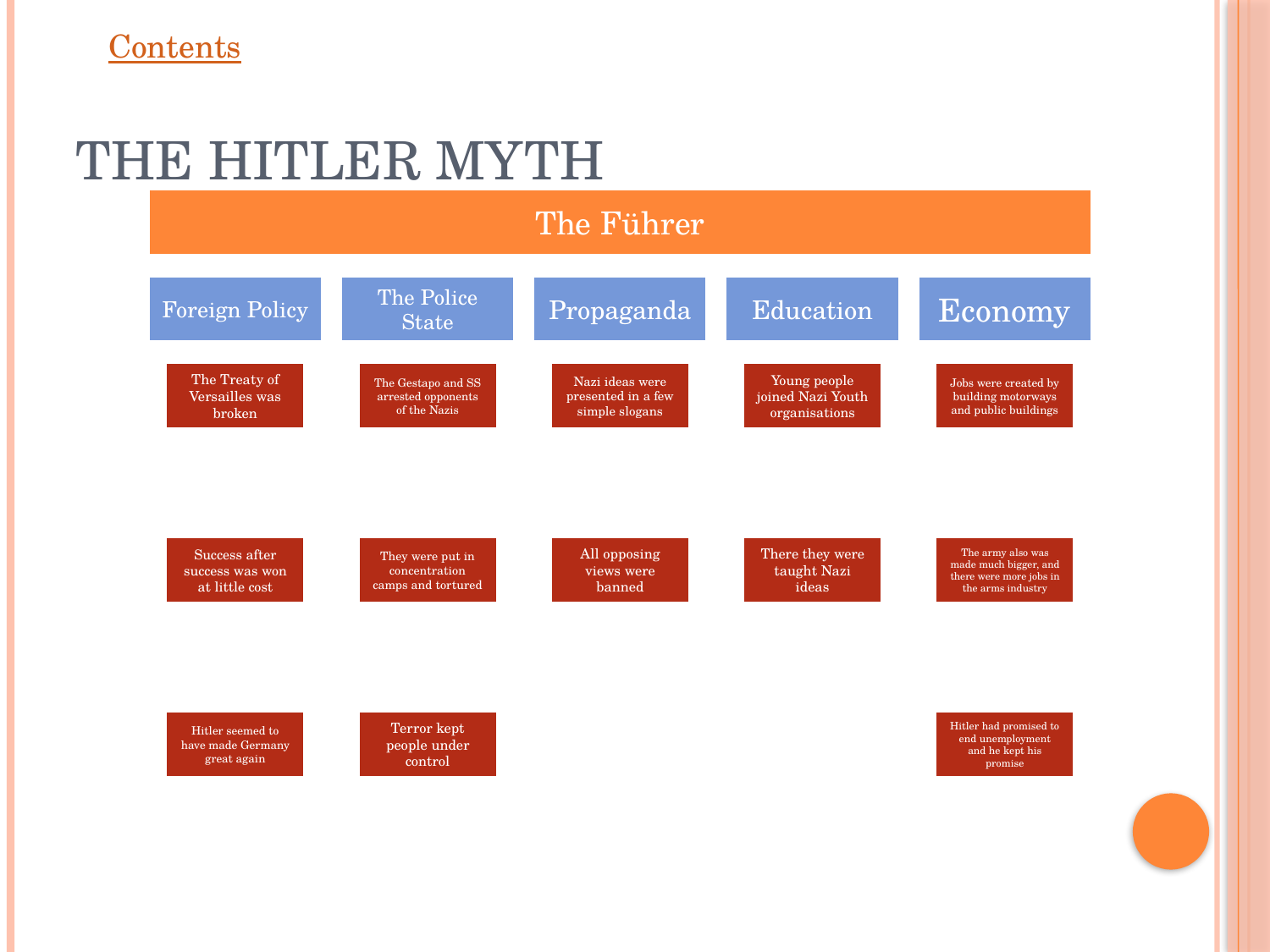

# The Hitler Myth
The Führer
Foreign Policy
The Police State
Propaganda
Economy
Education
The Treaty of Versailles was broken
The Gestapo and SS arrested opponents of the Nazis
Nazi ideas were presented in a few simple slogans
Jobs were created by building motorways and public buildings
Success after success was won at little cost
Hitler seemed to have made Germany great again
They were put in concentration camps and tortured
Terror kept people under control
All opposing views were banned
Young people joined Nazi Youth organisations
There they were taught Nazi ideas
The army also was made much bigger, and there were more jobs in the arms industry
Hitler had promised to end unemployment and he kept his promise